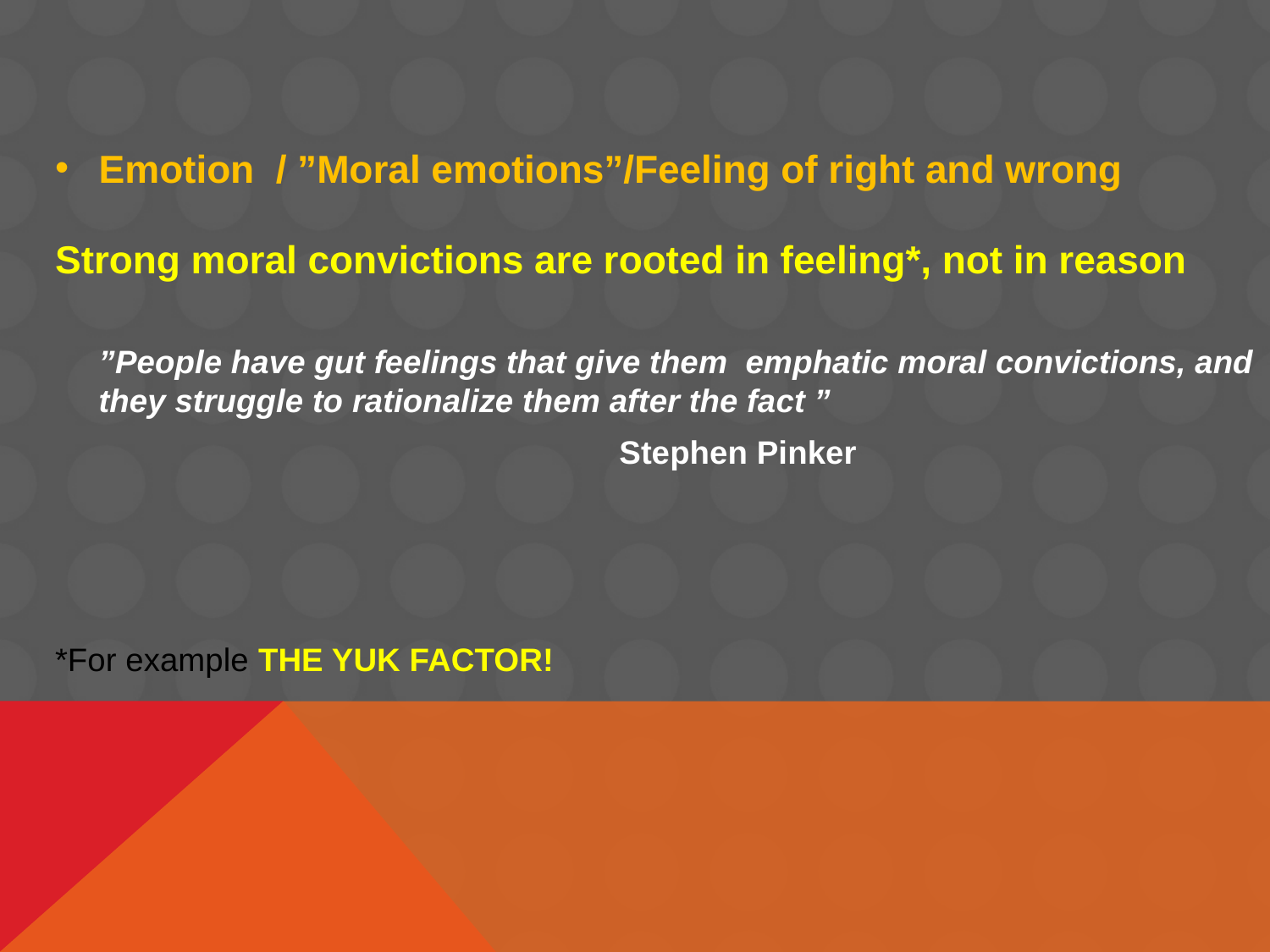

#
Emotion  / ”Moral emotions”/Feeling of right and wrong
Strong moral convictions are rooted in feeling*, not in reason
”People have gut feelings that give them  emphatic moral convictions, and they struggle to rationalize them after the fact ”
                                                              Stephen Pinker

*For example THE YUK FACTOR!